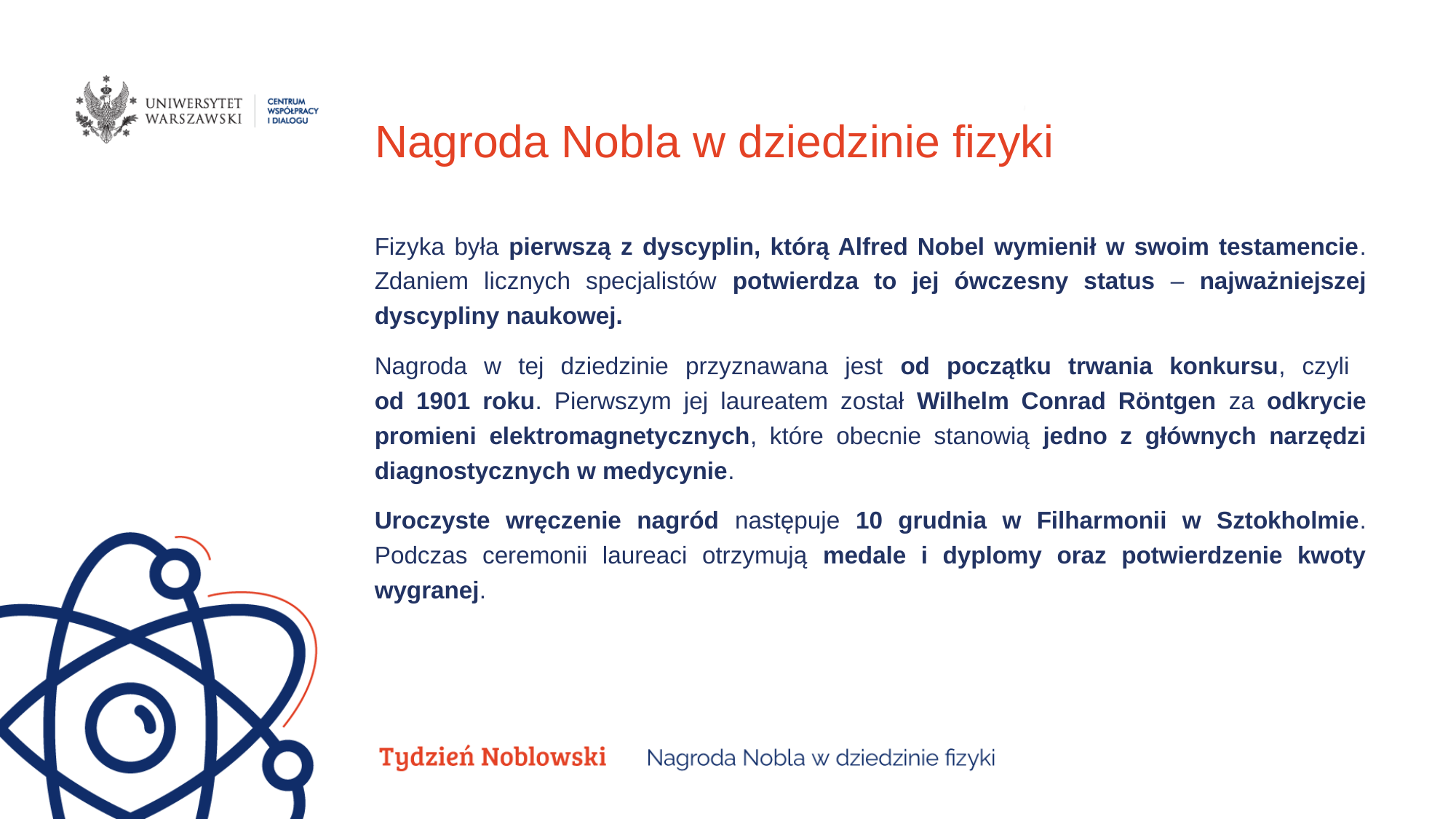

Nagroda Nobla w dziedzinie fizyki
Fizyka była pierwszą z dyscyplin, którą Alfred Nobel wymienił w swoim testamencie. Zdaniem licznych specjalistów potwierdza to jej ówczesny status – najważniejszej dyscypliny naukowej.
Nagroda w tej dziedzinie przyznawana jest od początku trwania konkursu, czyli
od 1901 roku. Pierwszym jej laureatem został Wilhelm Conrad Röntgen za odkrycie promieni elektromagnetycznych, które obecnie stanowią jedno z głównych narzędzi diagnostycznych w medycynie.
Uroczyste wręczenie nagród następuje 10 grudnia w Filharmonii w Sztokholmie. Podczas ceremonii laureaci otrzymują medale i dyplomy oraz potwierdzenie kwoty wygranej.